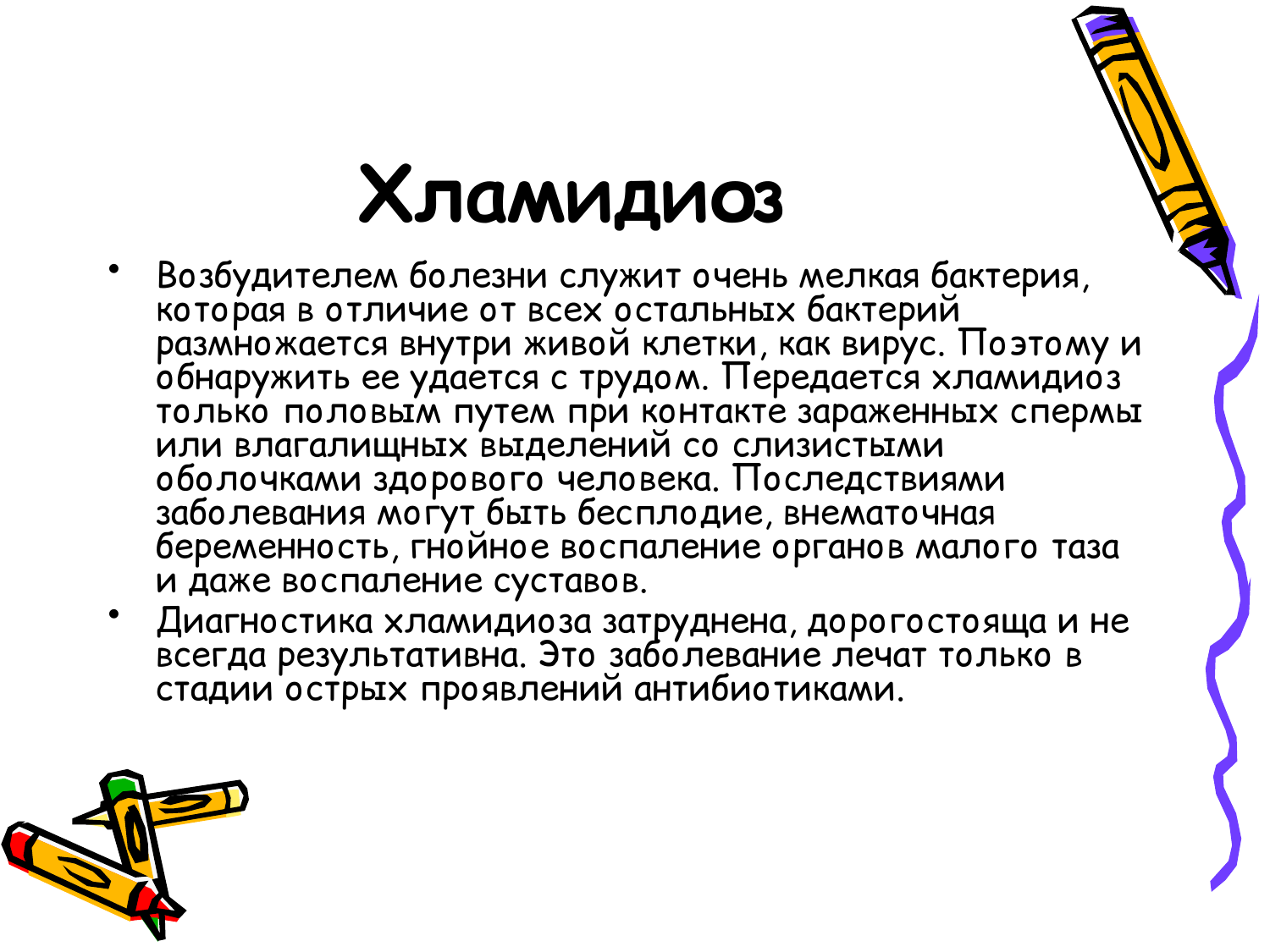

# Хламидиоз
Возбудителем болезни служит очень мелкая бактерия, которая в отличие от всех остальных бакте­рий размножается внутри живой клетки, как вирус. Поэтому и обнаружить ее удается с трудом. Передает­ся хламидиоз только половым путем при контакте за­раженных спермы или влагалищных выделений со слизистыми оболочками здорового человека. Последствиями заболевания могут быть бесплодие, внематочная беременность, гнойное воспаление орга­нов малого таза и даже воспаление суставов.
Диагностика хламидиоза затруднена, дорогостоя­ща и не всегда результативна. Это заболевание лечат только в стадии острых проявлений антибиотиками.